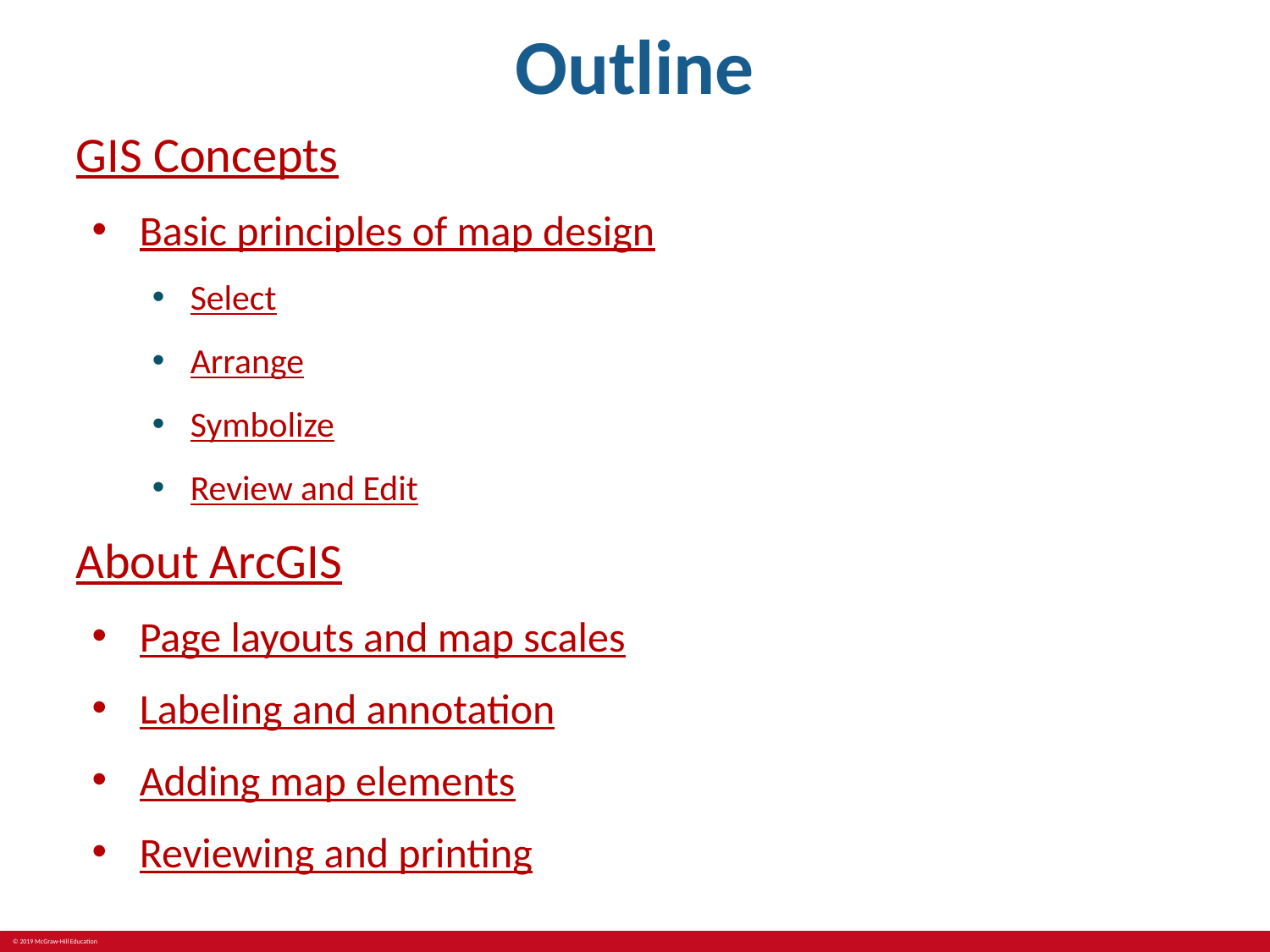

# Outline
GIS Concepts
Basic principles of map design
Select
Arrange
Symbolize
Review and Edit
About ArcGIS
Page layouts and map scales
Labeling and annotation
Adding map elements
Reviewing and printing